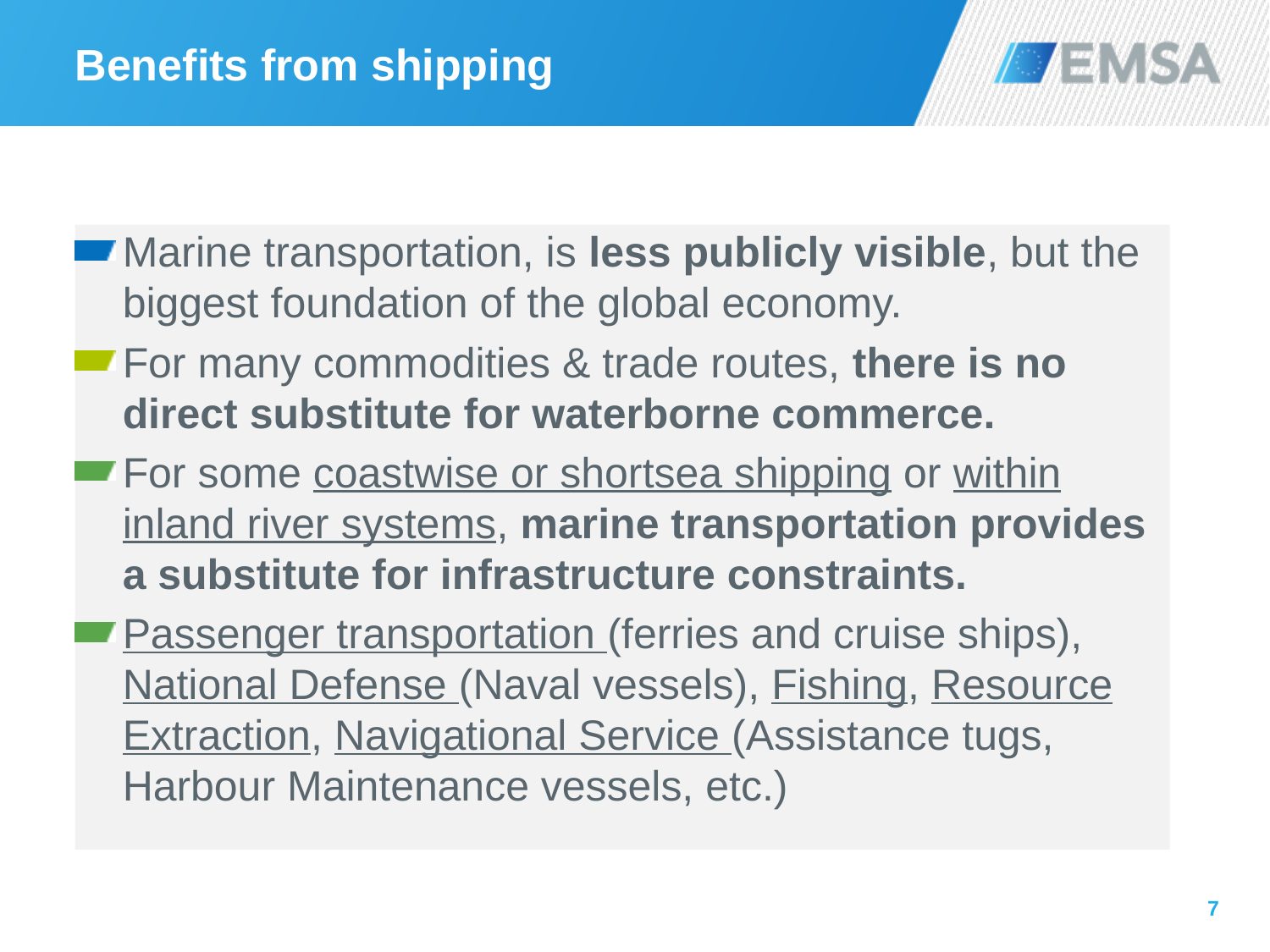

# Benefits from shipping
Marine transportation, is less publicly visible, but the biggest foundation of the global economy.
For many commodities & trade routes, there is no direct substitute for waterborne commerce.
For some coastwise or shortsea shipping or within inland river systems, marine transportation provides a substitute for infrastructure constraints.
Passenger transportation (ferries and cruise ships), National Defense (Naval vessels), Fishing, Resource Extraction, Navigational Service (Assistance tugs, Harbour Maintenance vessels, etc.)
7